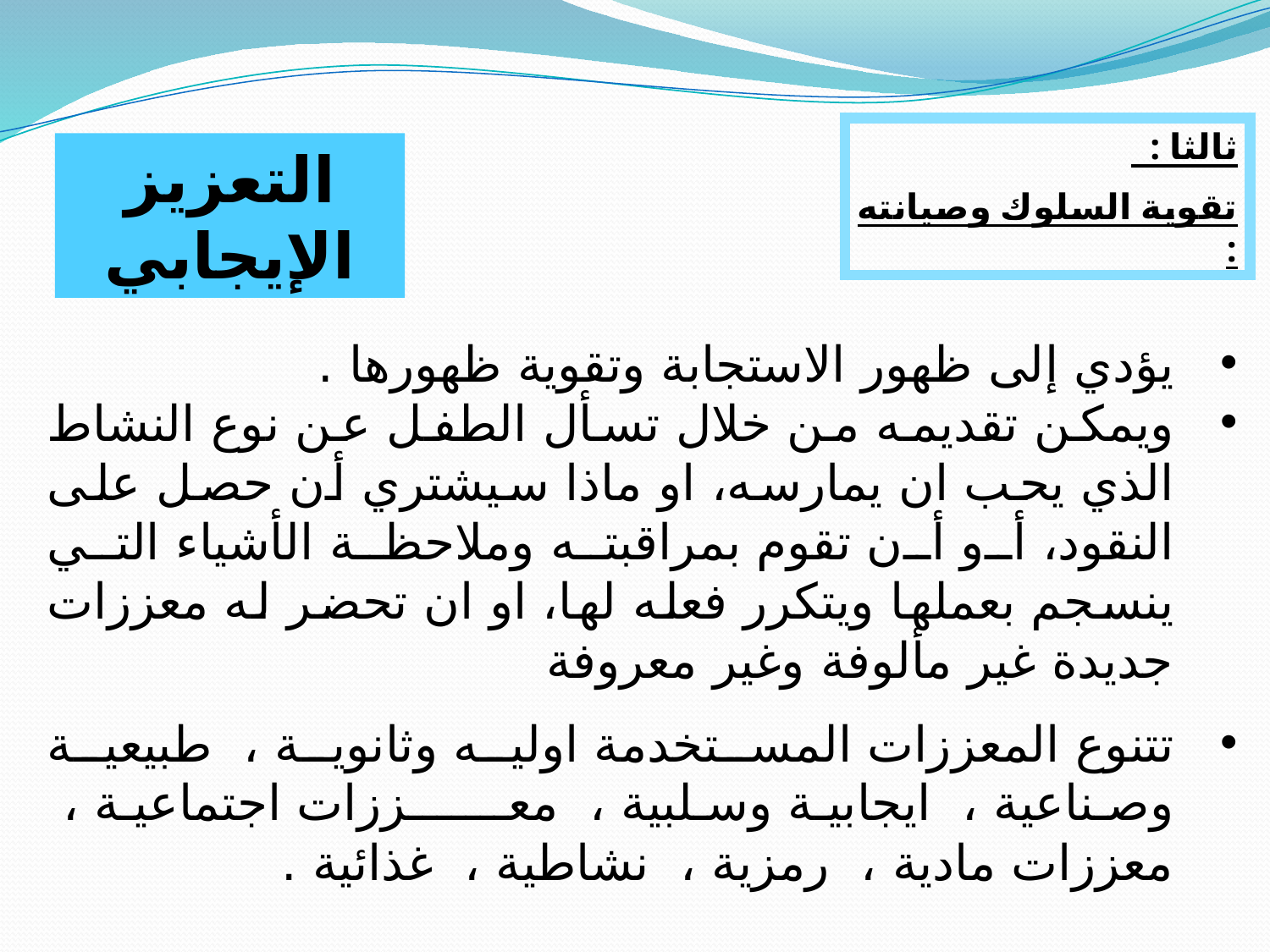

ثالثا :
تقوية السلوك وصيانته :
التعزيز الإيجابي
يؤدي إلى ظهور الاستجابة وتقوية ظهورها .
ويمكن تقديمه من خلال تسأل الطفل عن نوع النشاط الذي يحب ان يمارسه، او ماذا سيشتري أن حصل على النقود، أو أن تقوم بمراقبته وملاحظة الأشياء التي ينسجم بعملها ويتكرر فعله لها، او ان تحضر له معززات جديدة غير مألوفة وغير معروفة
تتنوع المعززات المستخدمة اوليه وثانوية ،  طبيعية وصناعية ،  ايجابية وسلبية ،  معــــــززات اجتماعية ،  معززات مادية ،  رمزية ،  نشاطية ،  غذائية .